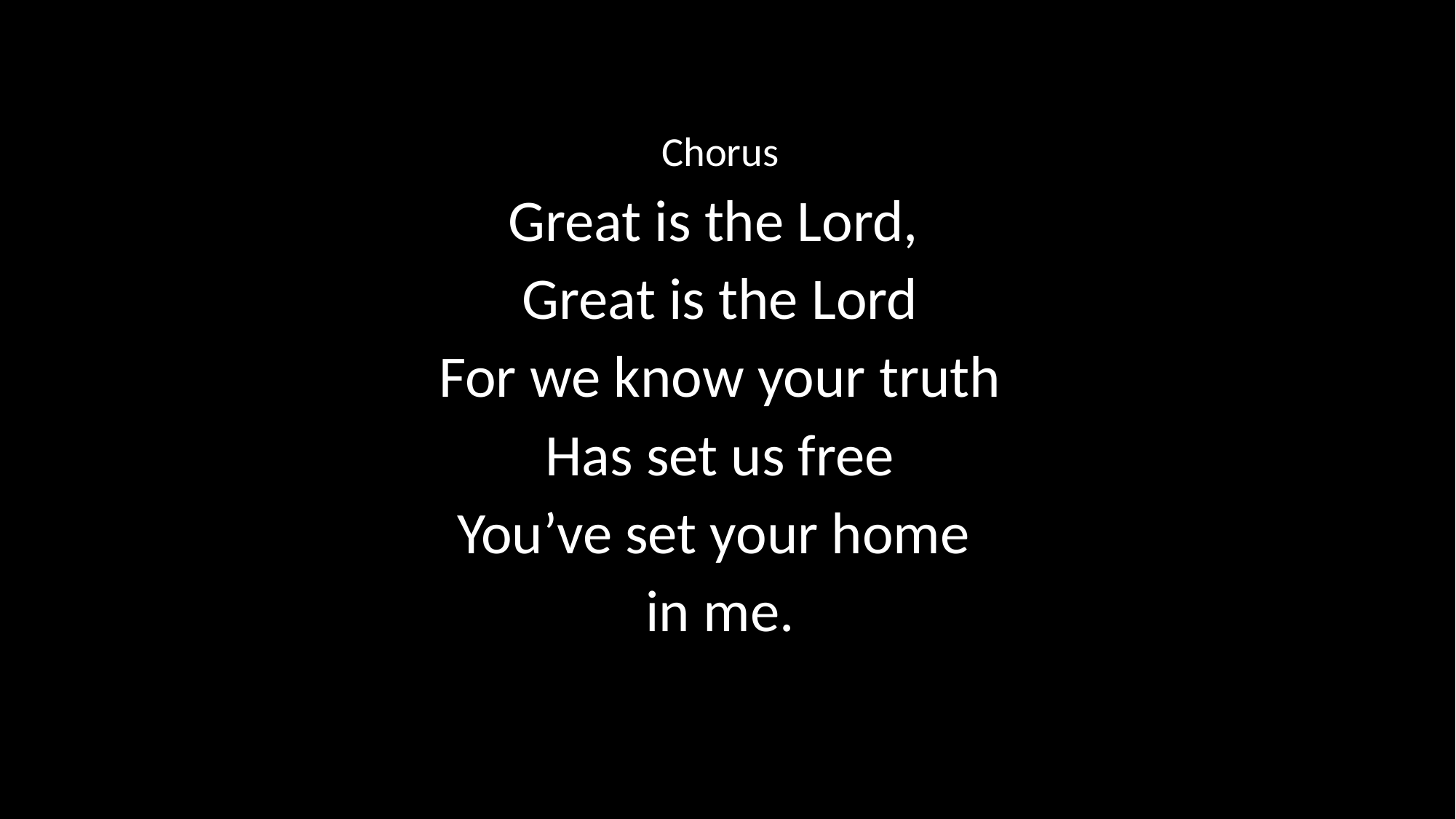

Chorus
Great is the Lord,
Great is the Lord
For we know your truth
Has set us free
You’ve set your home
in me.